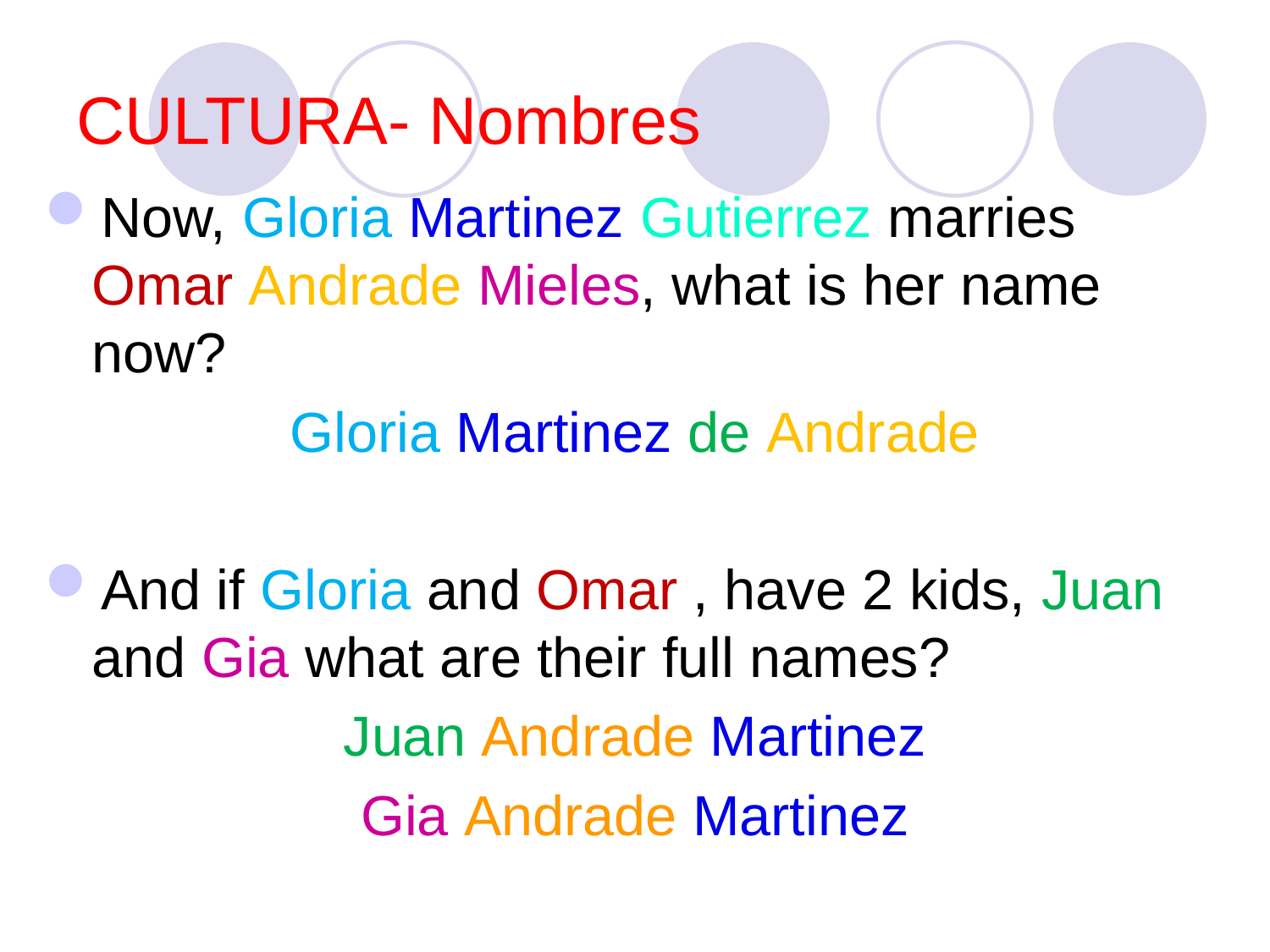

# CULTURA- Nombres
Now, Gloria Martinez Gutierrez marries  Omar Andrade Mieles, what is her name now?
Gloria Martinez de Andrade

And if Gloria and Omar , have 2 kids, Juan and Gia what are their full names?
Juan Andrade Martinez
Gia Andrade Martinez